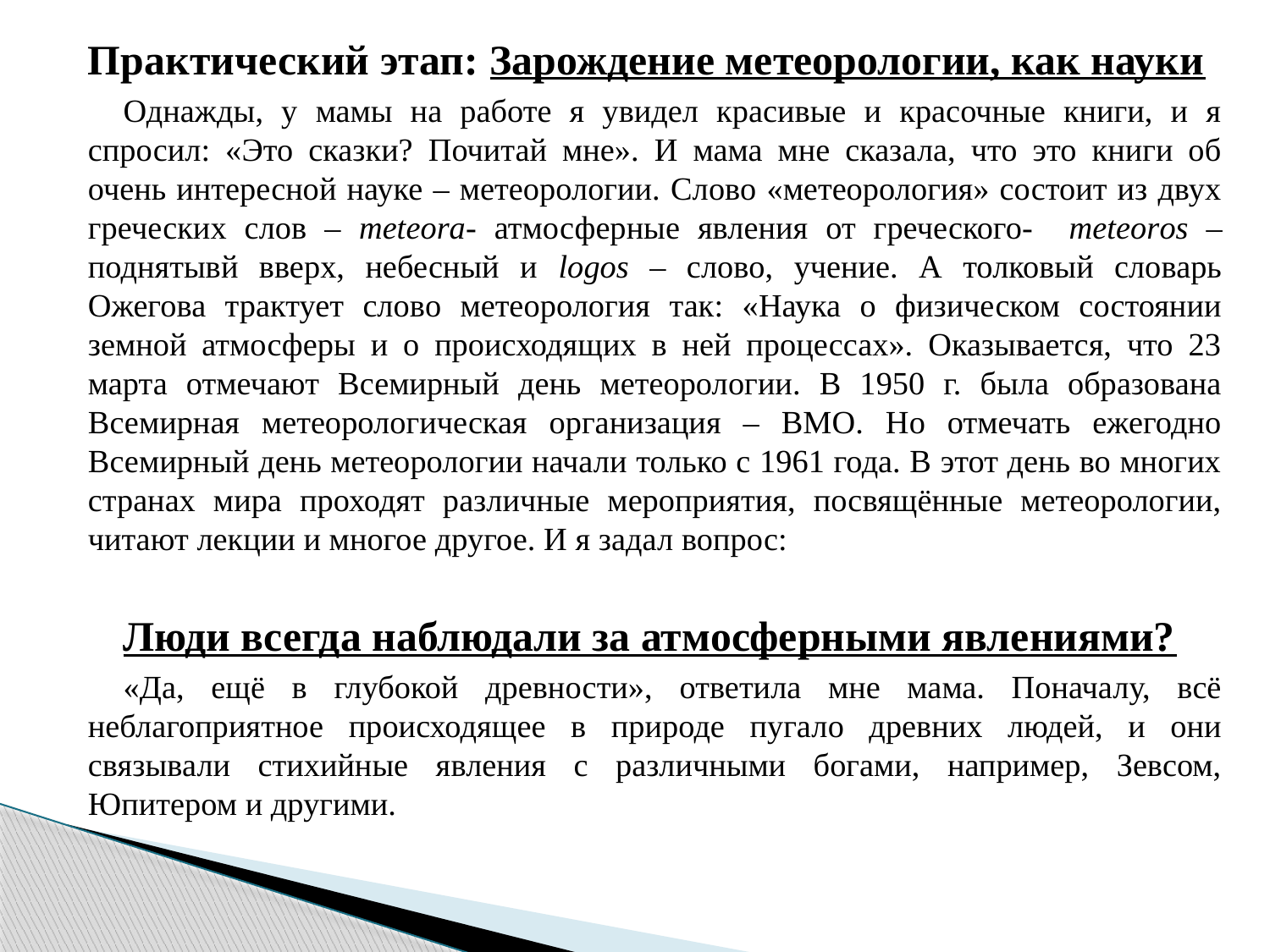

Практический этап: Зарождение метеорологии, как науки
Однажды, у мамы на работе я увидел красивые и красочные книги, и я спросил: «Это сказки? Почитай мне». И мама мне сказала, что это книги об очень интересной науке – метеорологии. Слово «метеорология» состоит из двух греческих слов – meteora- атмосферные явления от греческого-  meteoros – поднятывй вверх, небесный и logos – слово, учение. А толковый словарь Ожегова трактует слово метеорология так: «Наука о физическом состоянии земной атмосферы и о происходящих в ней процессах». Оказывается, что 23 марта отмечают Всемирный день метеорологии. В 1950 г. была образована Всемирная метеорологическая организация – ВМО. Но отмечать ежегодно Всемирный день метеорологии начали только с 1961 года. В этот день во многих странах мира проходят различные мероприятия, посвящённые метеорологии, читают лекции и многое другое. И я задал вопрос:

Люди всегда наблюдали за атмосферными явлениями?
«Да, ещё в глубокой древности», ответила мне мама. Поначалу, всё неблагоприятное происходящее в природе пугало древних людей, и они связывали стихийные явления с различными богами, например, Зевсом, Юпитером и другими.